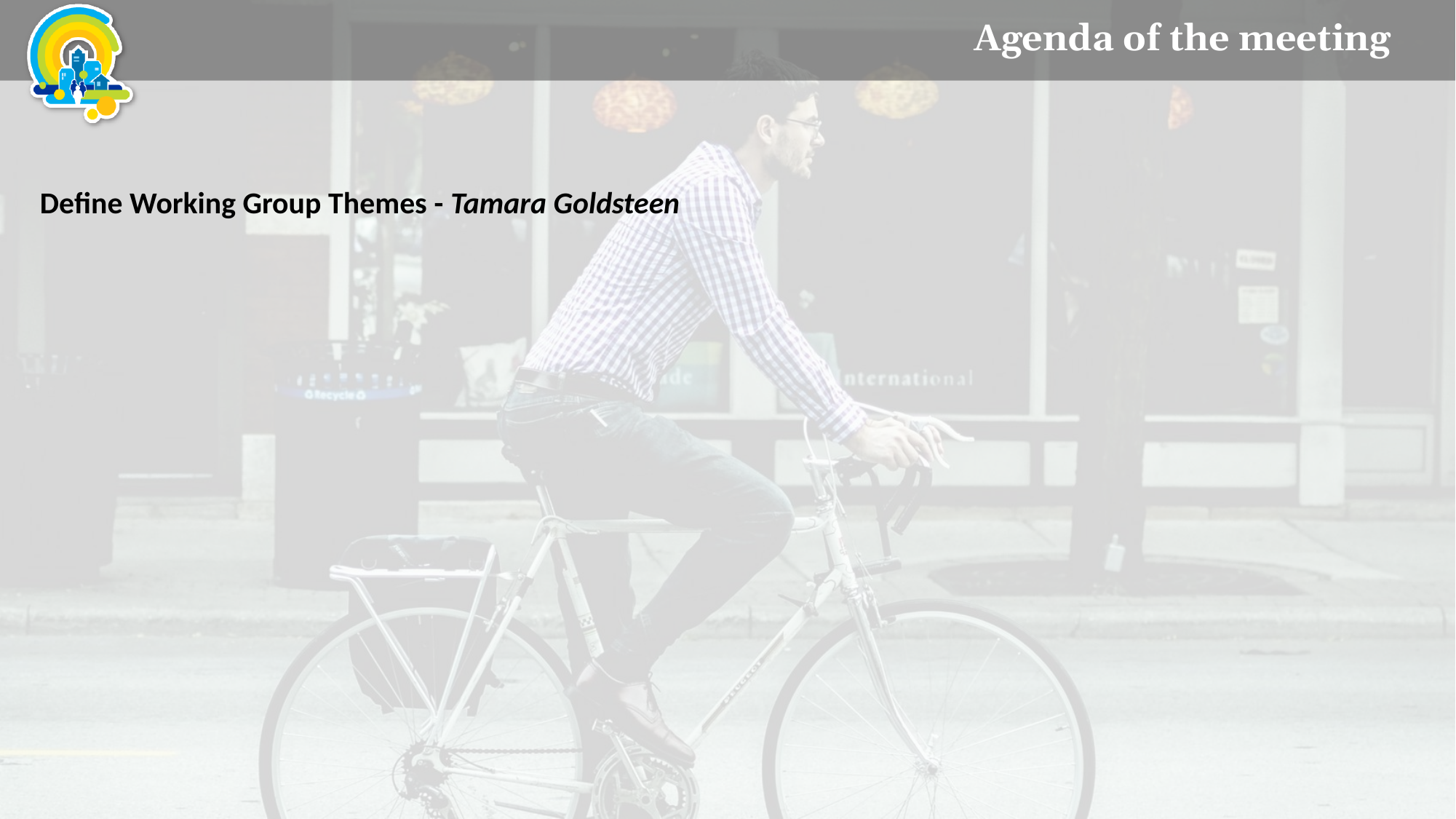

# Agenda of the meeting

Define Working Group Themes - Tamara Goldsteen